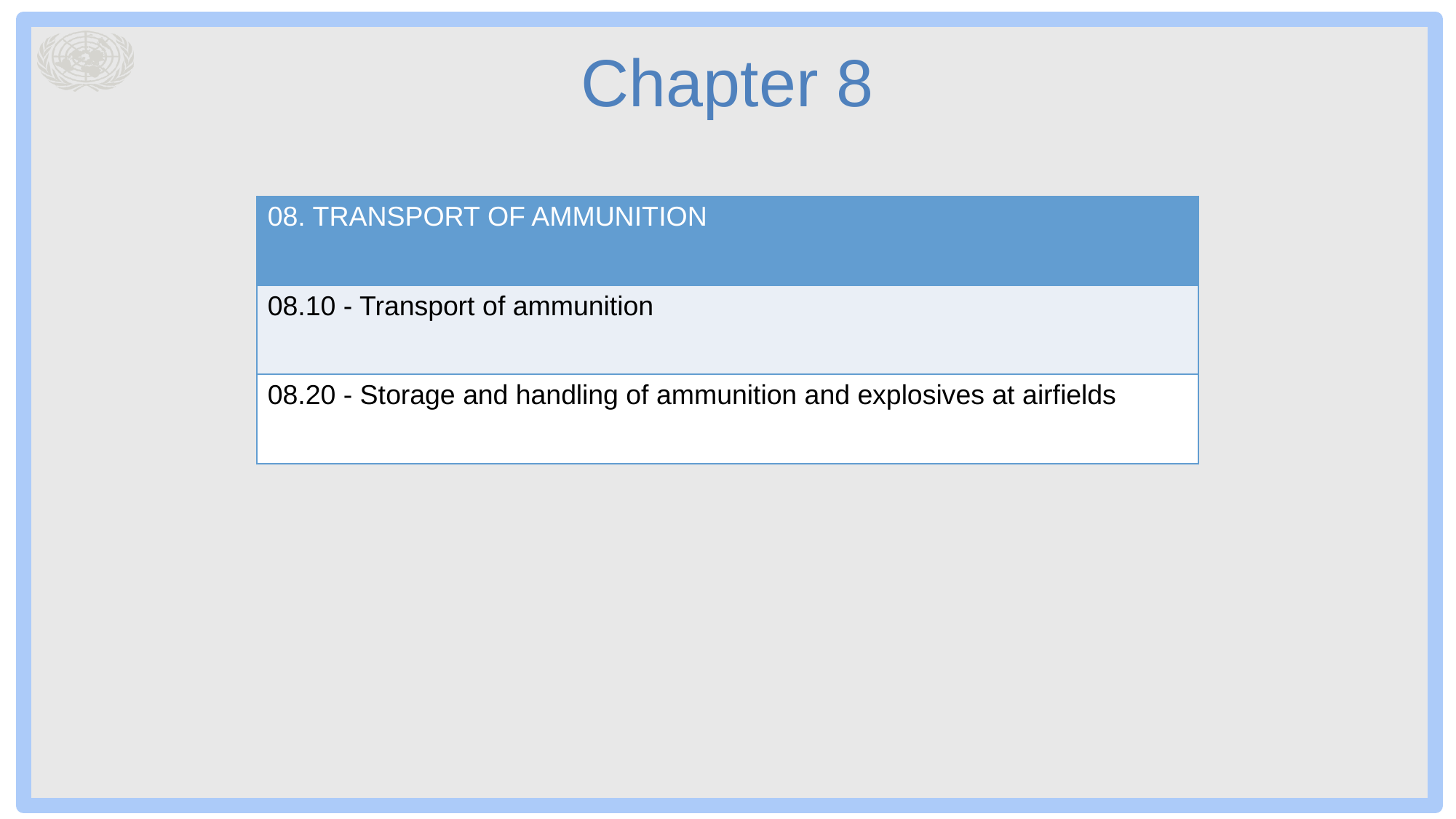

# Chapter 8
| 08. TRANSPORT OF AMMUNITION |
| --- |
| 08.10 - Transport of ammunition |
| 08.20 - Storage and handling of ammunition and explosives at airfields |